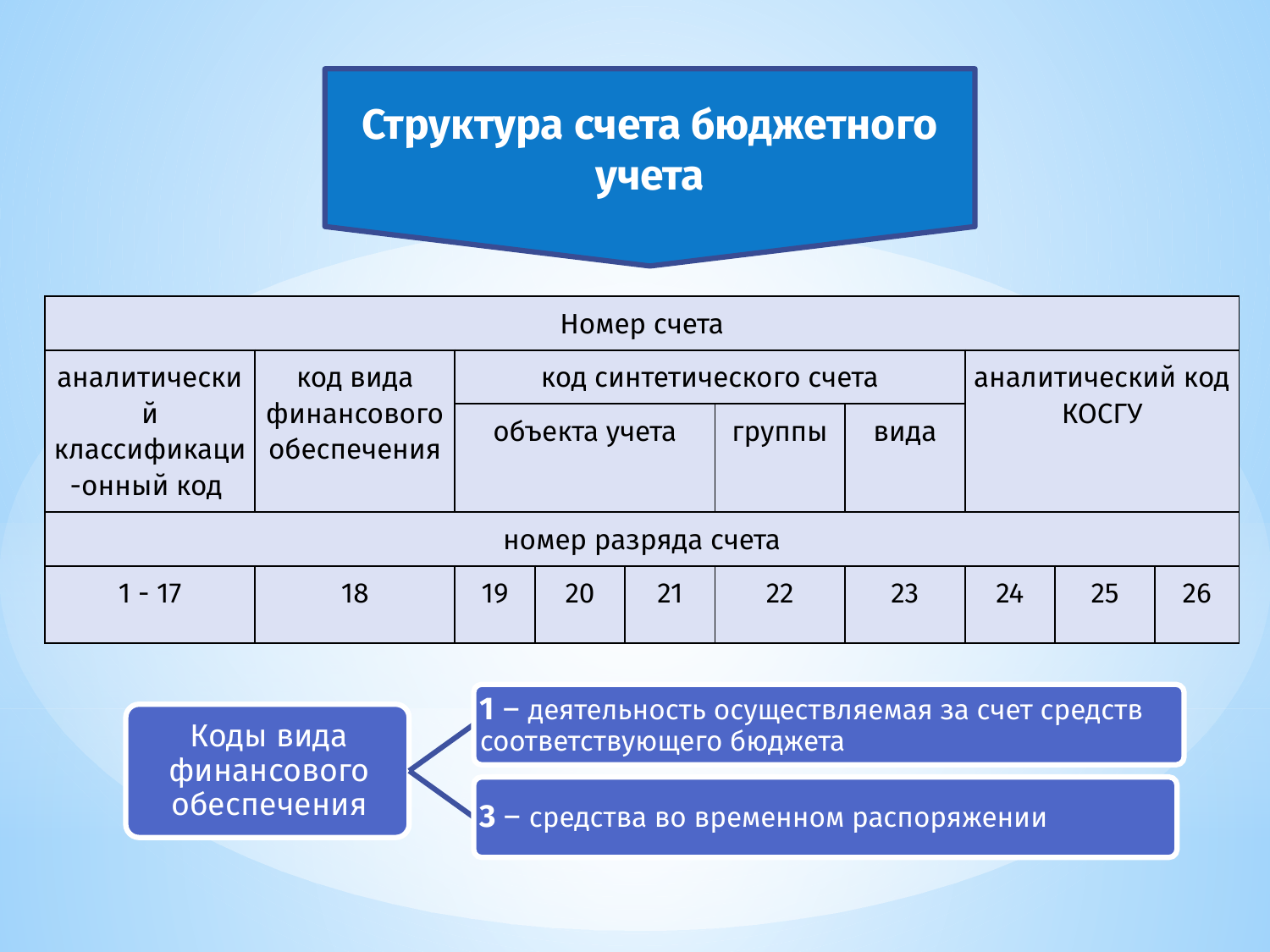

Структура счета бюджетного учета
| Номер счета |  |  |  |  |  |  |  |  |  |
| --- | --- | --- | --- | --- | --- | --- | --- | --- | --- |
| аналитический классификаци-онный код | код вида финансового обеспечения | код синтетического счета |  |  |  |  | аналитический код КОСГУ |  |  |
|  |  | объекта учета |  |  | группы | вида |  |  |  |
| номер разряда счета |  |  |  |  |  |  |  |  |  |
| 1 - 17 | 18 | 19 | 20 | 21 | 22 | 23 | 24 | 25 | 26 |
Коды вида финансового обеспечения

1 – деятельность осуществляемая за счет средств соответствующего бюджета

3 – средства во временном распоряжении